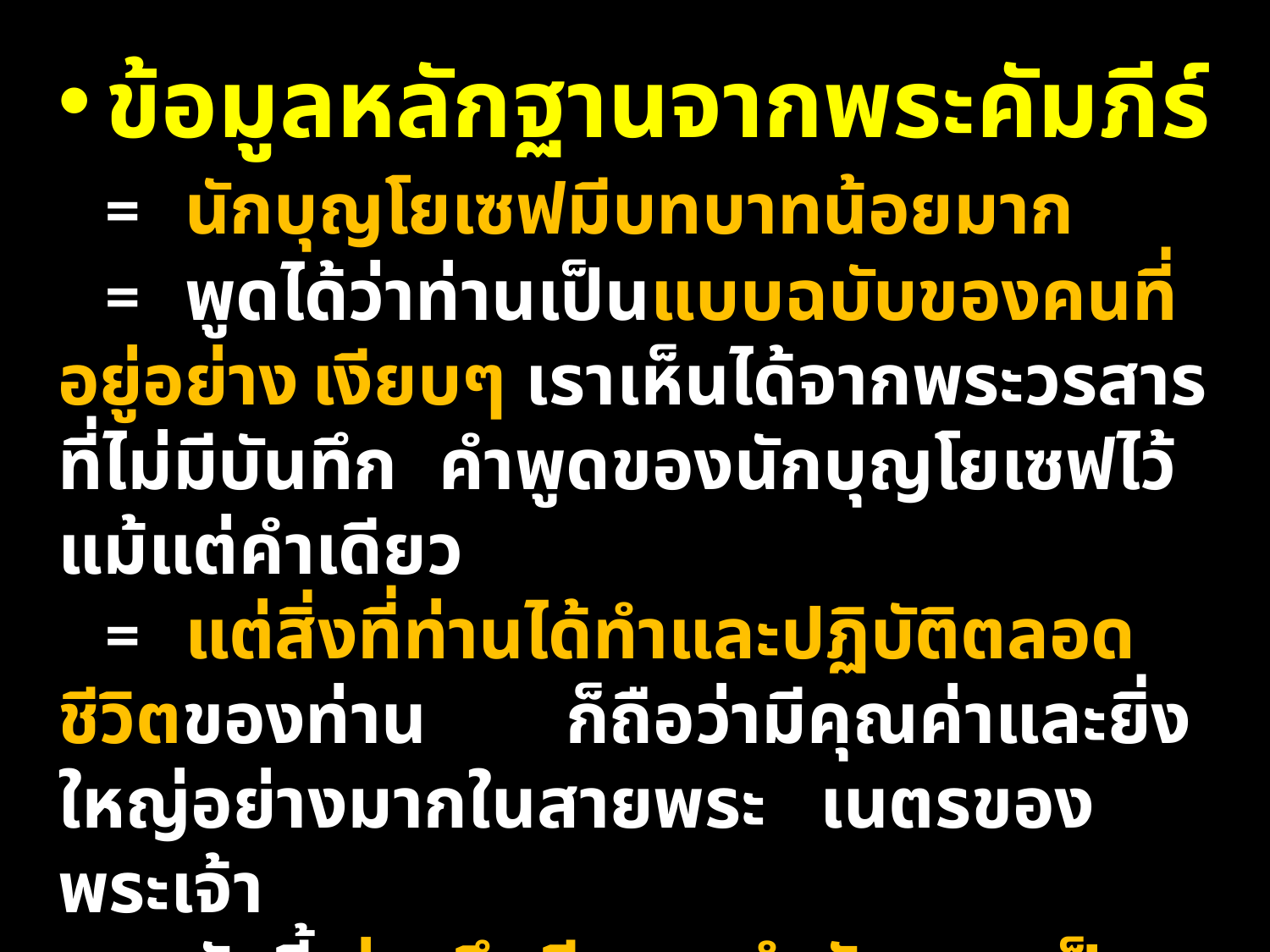

ข้อมูลหลักฐานจากพระคัมภีร์
   =	นักบุญโยเซฟมีบทบาทน้อยมาก
   =	พูดได้ว่าท่านเป็นแบบฉบับของคนที่อยู่อย่าง	เงียบๆ เราเห็นได้จากพระวรสารที่ไม่มีบันทึก	คำพูดของนักบุญโยเซฟไว้แม้แต่คำเดียว
   =	แต่สิ่งที่ท่านได้ทำและปฏิบัติตลอดชีวิตของท่าน 	ก็ถือว่ามีคุณค่าและยิ่งใหญ่อย่างมากในสายพระ	เนตรของพระเจ้า
   =	ดังนี้ ท่านจึงมีความสำคัญและเป็นแบบอย่างที่ดี	สำหรับเราคริสตชนในทุกยุคทุกสมัย